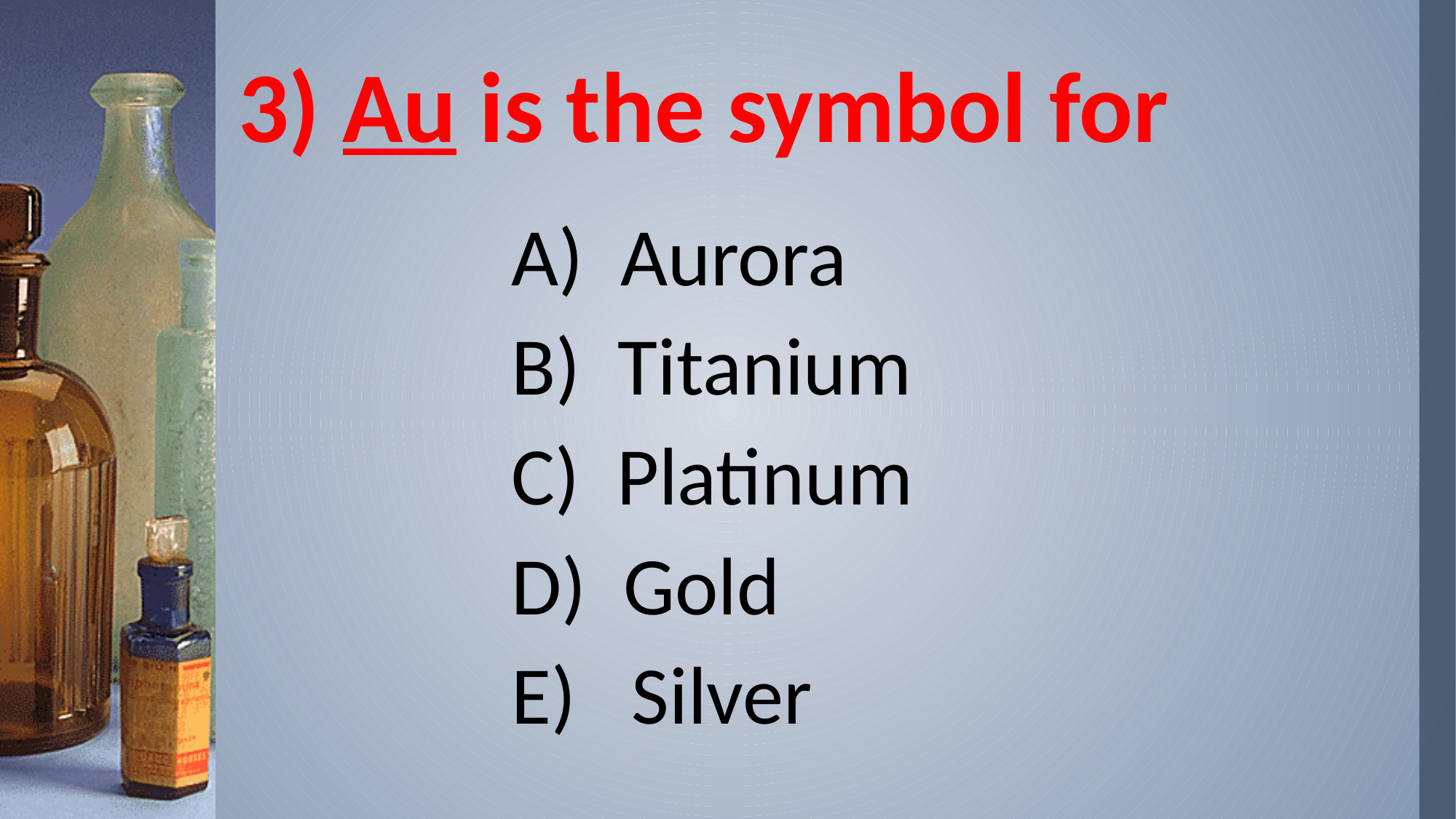

# 3) Au is the symbol for
  Aurora
  Titanium
  Platinum
  Gold
   Silver